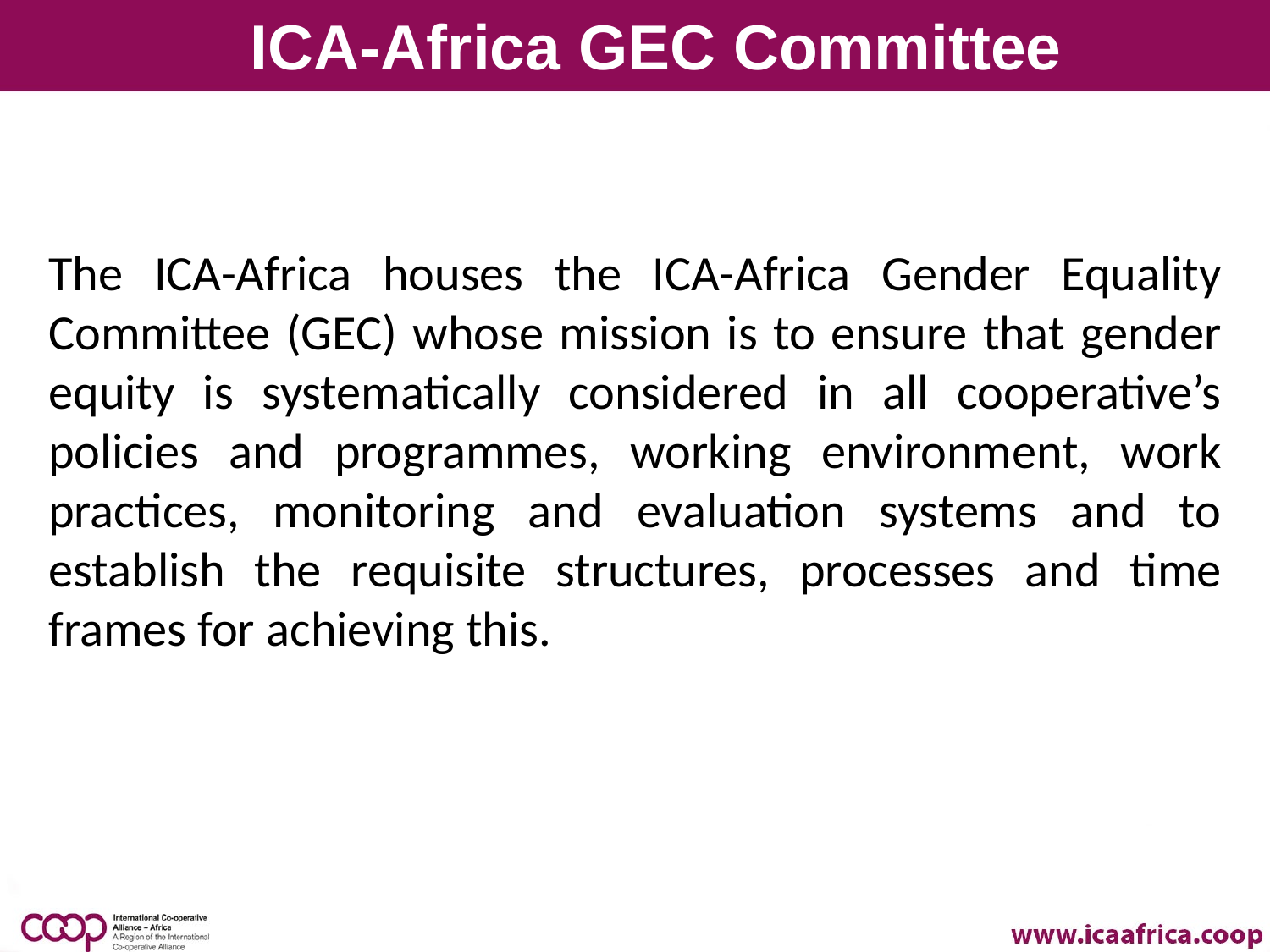

ICA-Africa GEC Committee

The ICA-Africa houses the ICA-Africa Gender Equality Committee (GEC) whose mission is to ensure that gender equity is systematically considered in all cooperative’s policies and programmes, working environment, work practices, monitoring and evaluation systems and to establish the requisite structures, processes and time frames for achieving this.